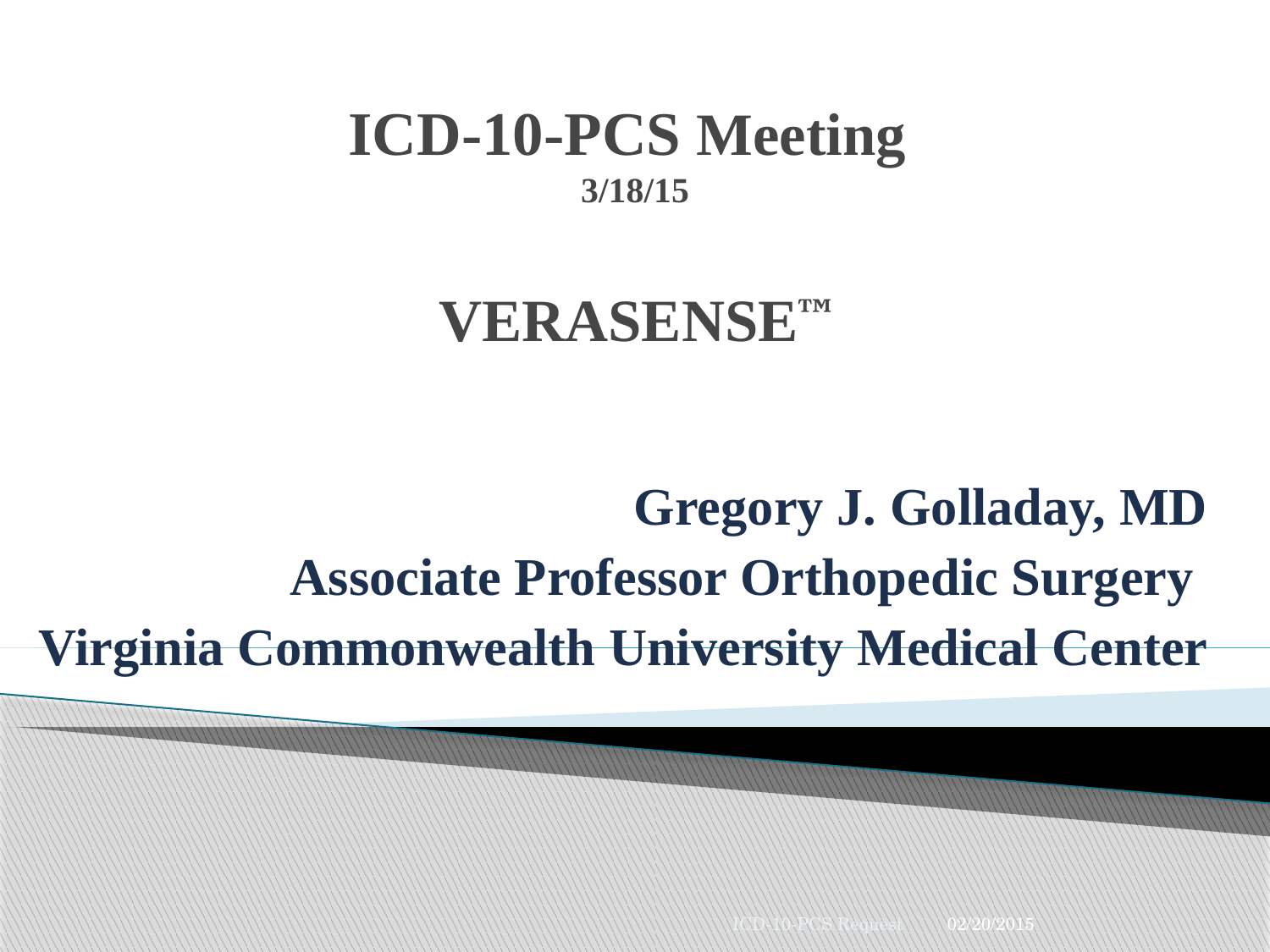

# ICD-10-PCS Meeting 3/18/15 VERASENSE™
Gregory J. Golladay, MD
Associate Professor Orthopedic Surgery
Virginia Commonwealth University Medical Center
ICD-10-PCS Request
02/20/2015